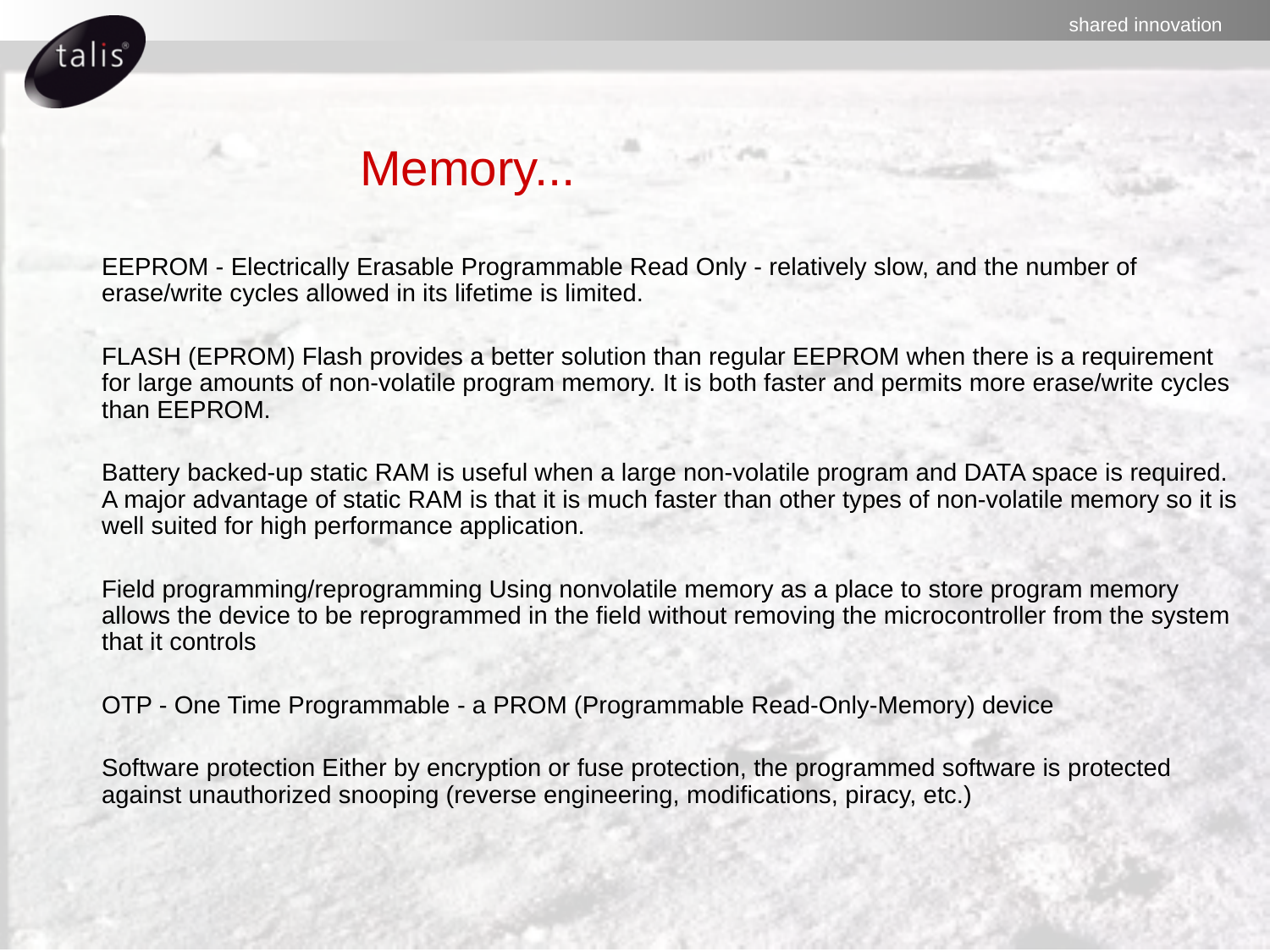

# Memory...
EEPROM - Electrically Erasable Programmable Read Only - relatively slow, and the number of erase/write cycles allowed in its lifetime is limited.

FLASH (EPROM) Flash provides a better solution than regular EEPROM when there is a requirement for large amounts of non-volatile program memory. It is both faster and permits more erase/write cycles than EEPROM.

Battery backed-up static RAM is useful when a large non-volatile program and DATA space is required. A major advantage of static RAM is that it is much faster than other types of non-volatile memory so it is well suited for high performance application.

Field programming/reprogramming Using nonvolatile memory as a place to store program memory allows the device to be reprogrammed in the field without removing the microcontroller from the system that it controls

OTP - One Time Programmable - a PROM (Programmable Read-Only-Memory) device

Software protection Either by encryption or fuse protection, the programmed software is protected against unauthorized snooping (reverse engineering, modifications, piracy, etc.)